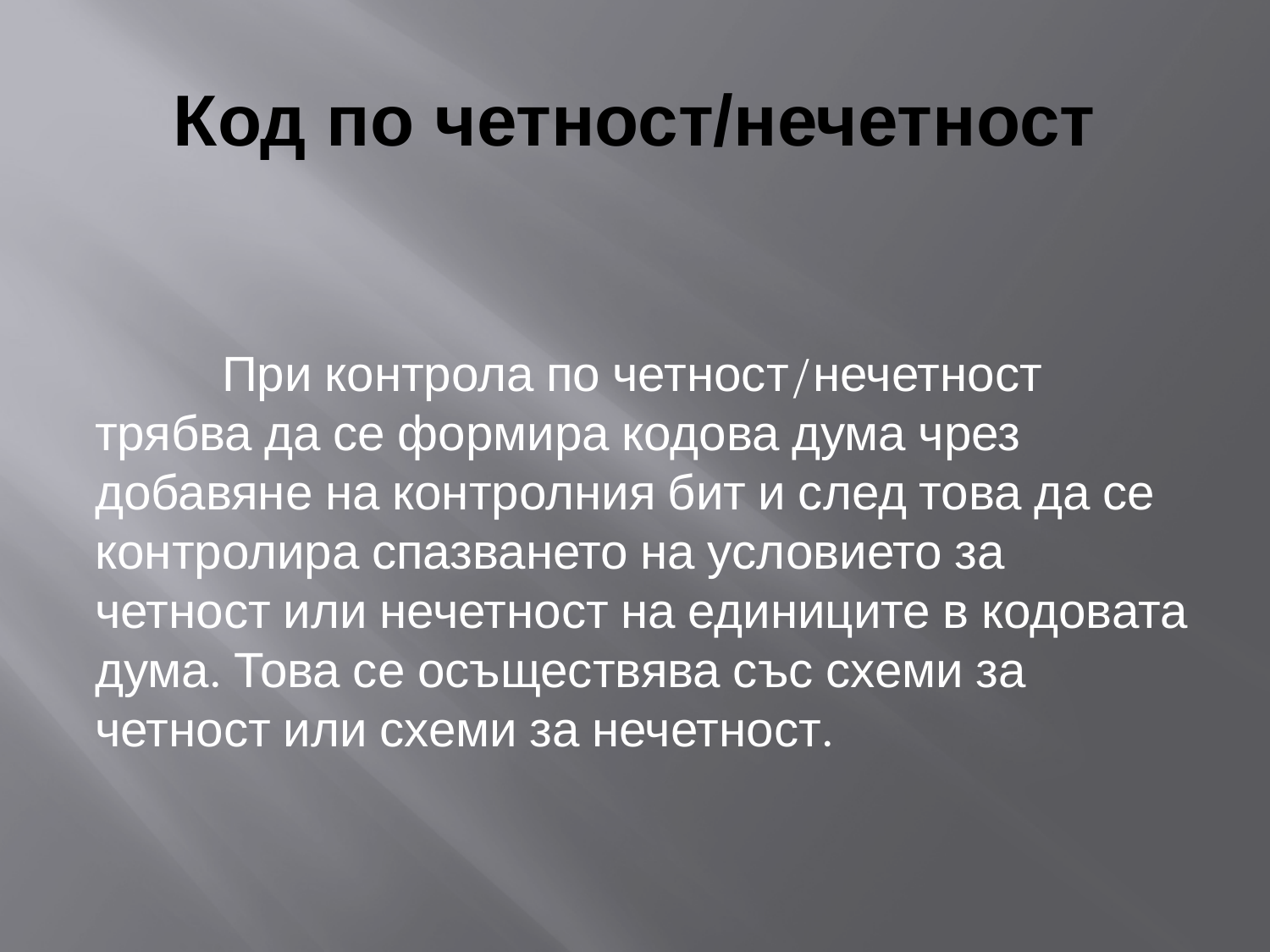

# Код по четност/нечетност
	При контрола по четност/нечетност трябва да се формира кодова дума чрез добавяне на контролния бит и след това да се контролира спазването на условието за четност или нечетност на единиците в кодовата дума. Това се осъществява със схеми за четност или схеми за нечетност.